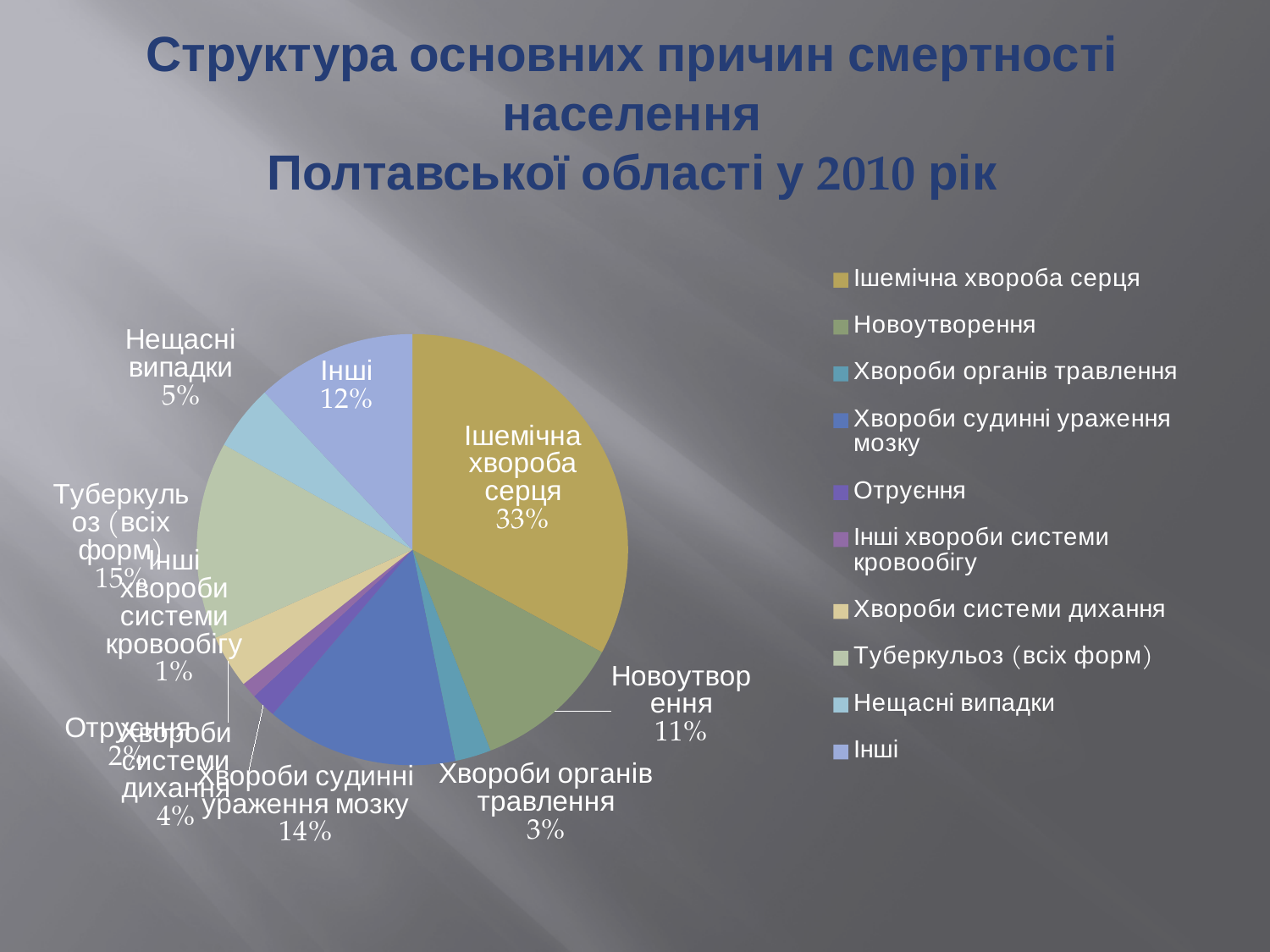

Структура основних причин смертності населення
Полтавської області у 2010 рік

[unsupported chart]

### Chart

| Category |  |
|---|---|
| Ішемічна хвороба серця | 0.329 |
| Новоутворення | 0.112 |
| Хвороби органів травлення | 0.027 |
| Хвороби судинні ураження мозку | 0.144 |
| Отруєння | 0.019 |
| Інші хвороби системи кровообігу | 0.012 |
| Хвороби системи дихання | 0.04 |
| Туберкульоз (всіх форм) | 0.148 |
| Нещасні випадки | 0.049 |
| Інші | 0.12 |